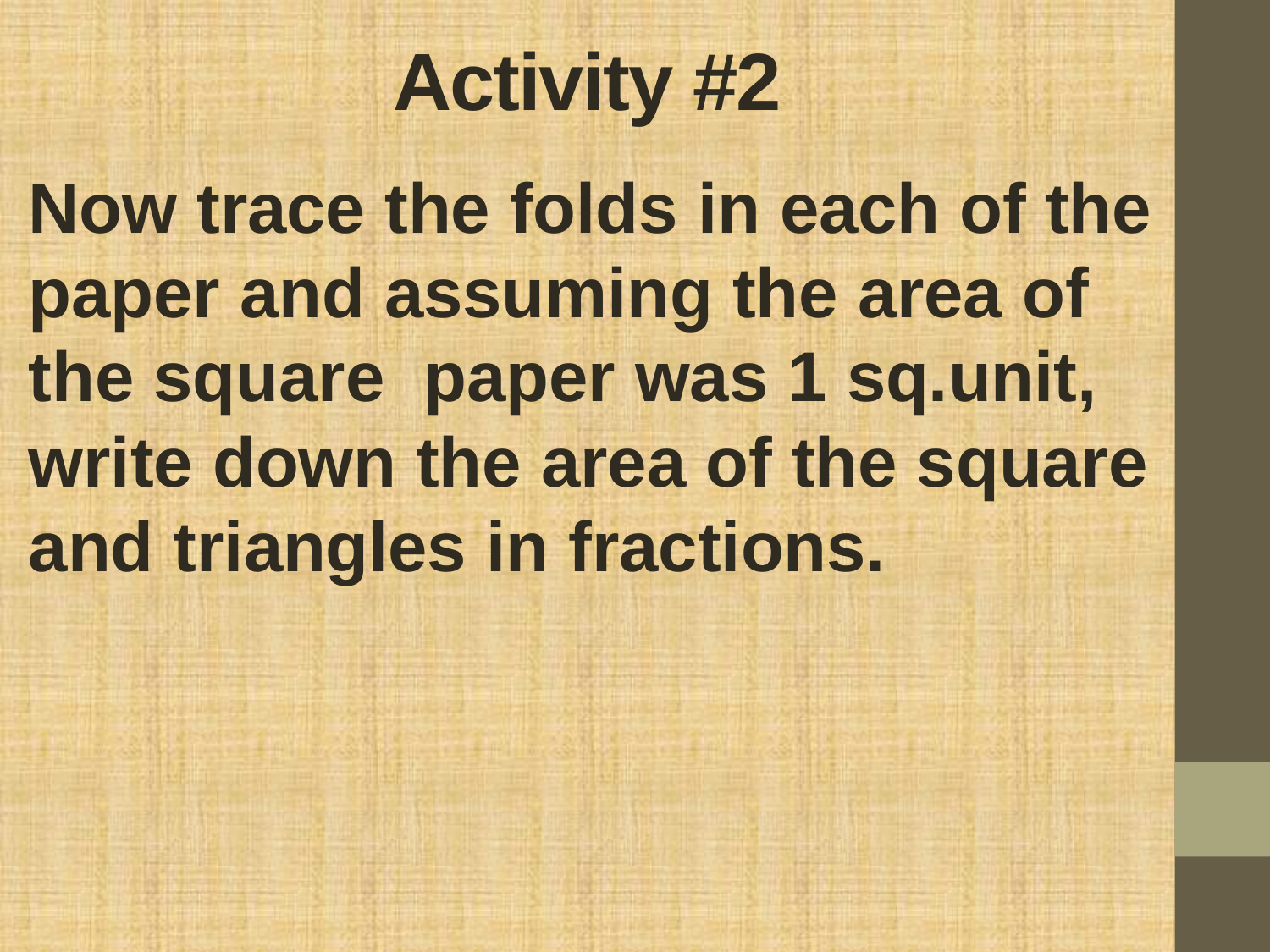

# Activity #2
Now trace the folds in each of the paper and assuming the area of the square  paper was 1 sq.unit, write down the area of the square and triangles in fractions.